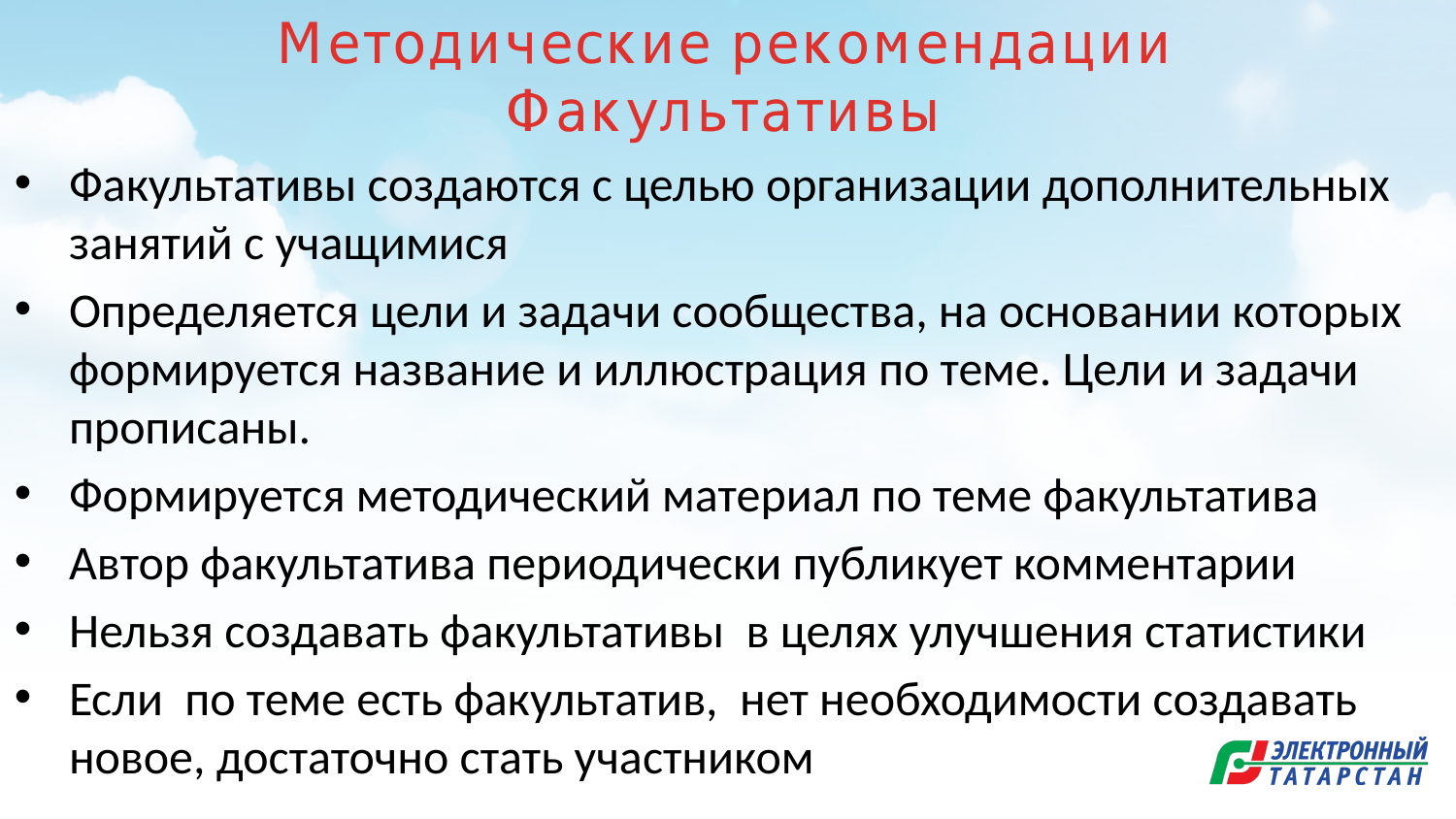

# Методические рекомендации Факультативы
Факультативы создаются с целью организации дополнительных занятий с учащимися
Определяется цели и задачи сообщества, на основании которых формируется название и иллюстрация по теме. Цели и задачи прописаны.
Формируется методический материал по теме факультатива
Автор факультатива периодически публикует комментарии
Нельзя создавать факультативы  в целях улучшения статистики
Если  по теме есть факультатив,  нет необходимости создавать новое, достаточно стать участником